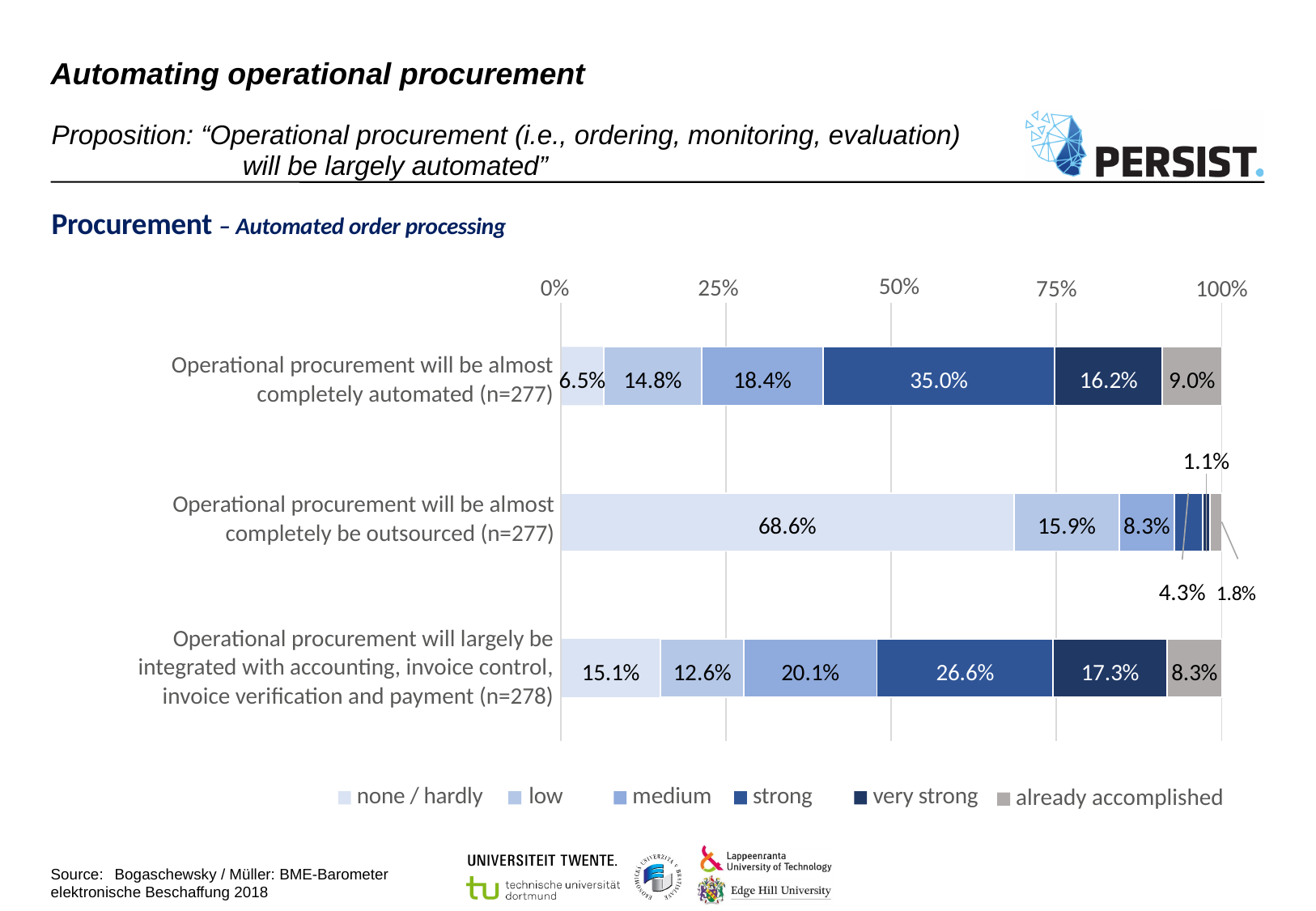

# Automating operational procurement
Proposition: “Operational procurement (i.e., ordering, monitoring, evaluation)
will be largely automated”
Procurement – Automated order processing
50%
25%
0%
75%
100%

Operational procurement will be almost completely automated (n=277)
6.5%
14.8%
18.4%
35.0%
16.2%
9.0%

1.1%

Operational procurement will be almost completely be outsourced (n=277)

68.6%
15.9%
8.3%

4.3%  1.8%
Operational procurement will largely be integrated with accounting, invoice control, invoice verification and payment (n=278)

15.1%
12.6%
20.1%
26.6%
17.3%
8.3%

none / hardly	low
strong
very strong
medium
already accomplished

Source:	 Bogaschewsky / Müller: BME-Barometer
elektronische Beschaffung 2018